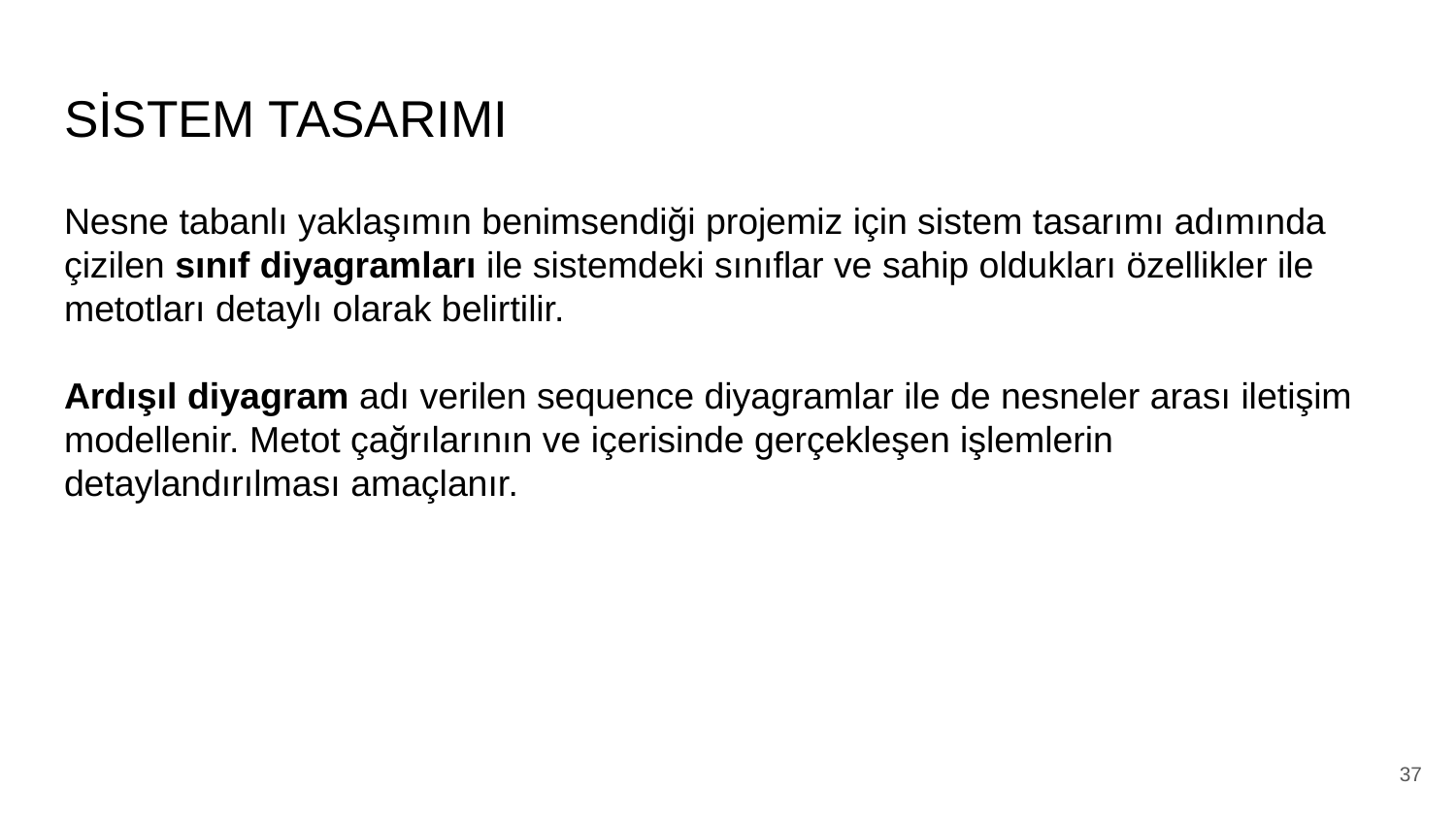

# SİSTEM TASARIMI
Nesne tabanlı yaklaşımın benimsendiği projemiz için sistem tasarımı adımında çizilen sınıf diyagramları ile sistemdeki sınıflar ve sahip oldukları özellikler ile metotları detaylı olarak belirtilir.

Ardışıl diyagram adı verilen sequence diyagramlar ile de nesneler arası iletişim modellenir. Metot çağrılarının ve içerisinde gerçekleşen işlemlerin detaylandırılması amaçlanır.

37